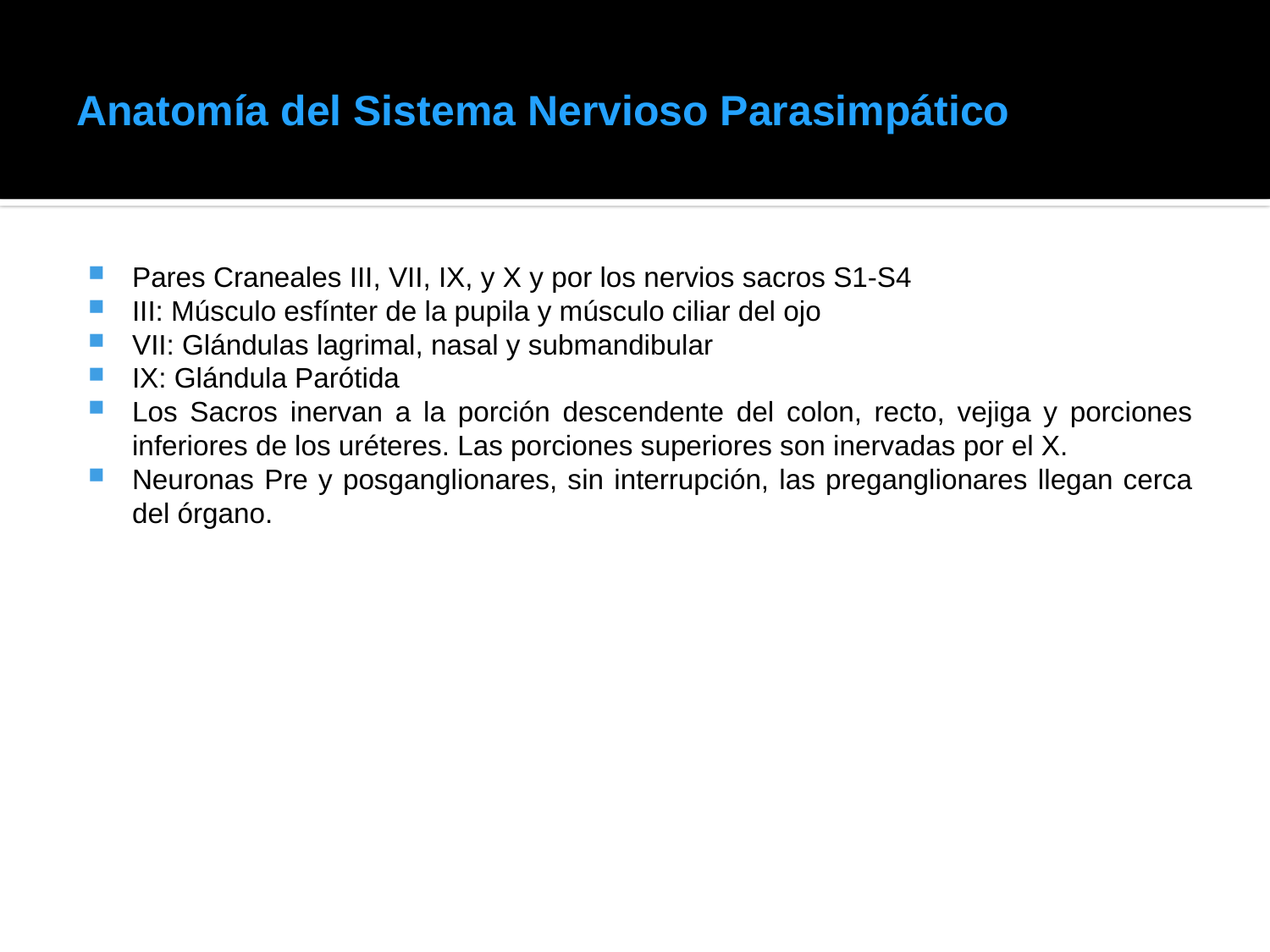

# Anatomía del Sistema Nervioso Parasimpático
Pares Craneales III, VII, IX, y X y por los nervios sacros S1-S4
III: Músculo esfínter de la pupila y músculo ciliar del ojo
VII: Glándulas lagrimal, nasal y submandibular
IX: Glándula Parótida
Los Sacros inervan a la porción descendente del colon, recto, vejiga y porciones inferiores de los uréteres. Las porciones superiores son inervadas por el X.
Neuronas Pre y posganglionares, sin interrupción, las preganglionares llegan cerca del órgano.